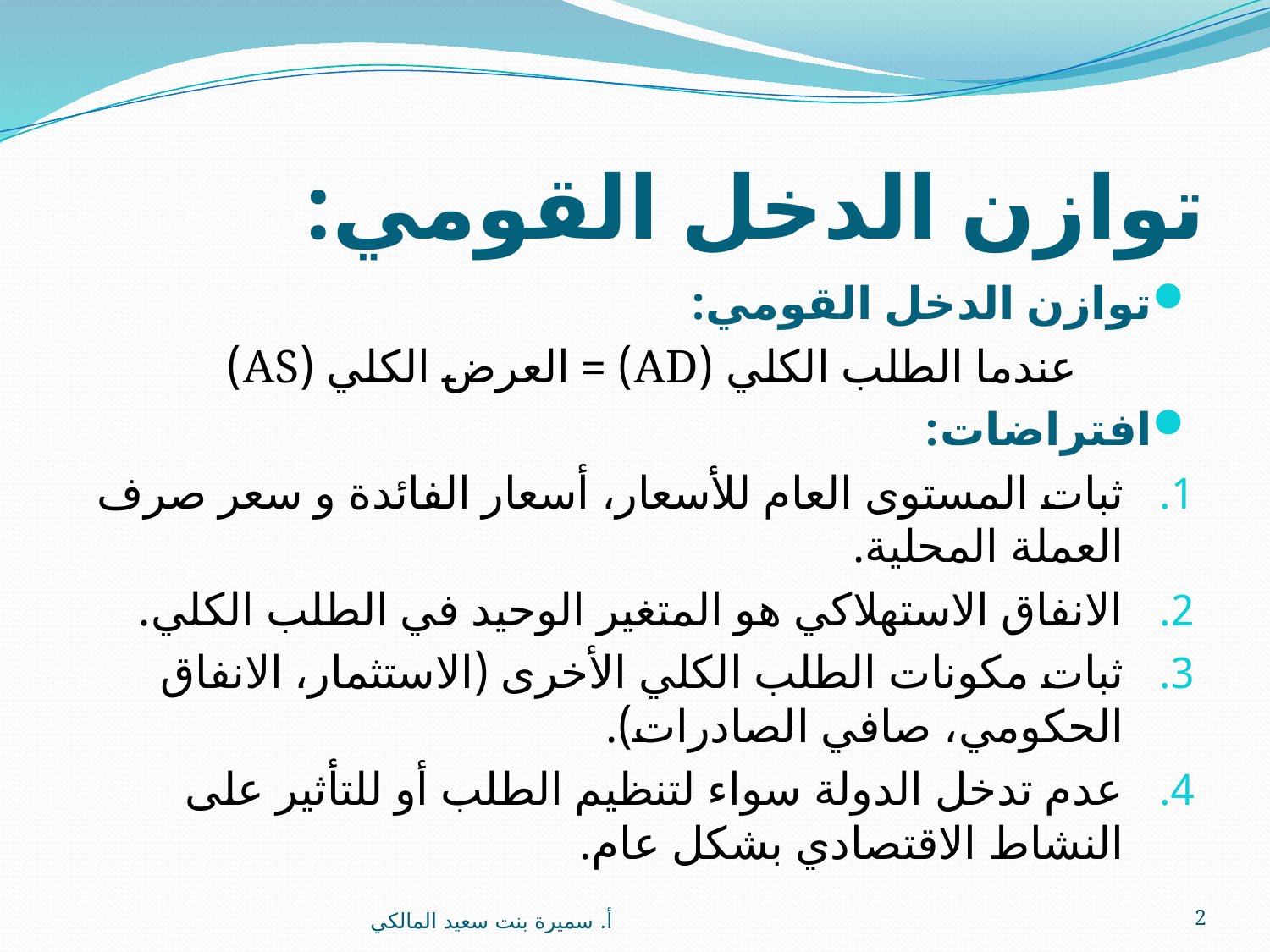

# توازن الدخل القومي:
توازن الدخل القومي:
          عندما الطلب الكلي (AD) = العرض الكلي (AS)
افتراضات:
ثبات المستوى العام للأسعار، أسعار الفائدة و سعر صرف العملة المحلية.
الانفاق الاستهلاكي هو المتغير الوحيد في الطلب الكلي.
ثبات مكونات الطلب الكلي الأخرى (الاستثمار، الانفاق الحكومي، صافي الصادرات).
عدم تدخل الدولة سواء لتنظيم الطلب أو للتأثير على النشاط الاقتصادي بشكل عام.
أ. سميرة بنت سعيد المالكي
2